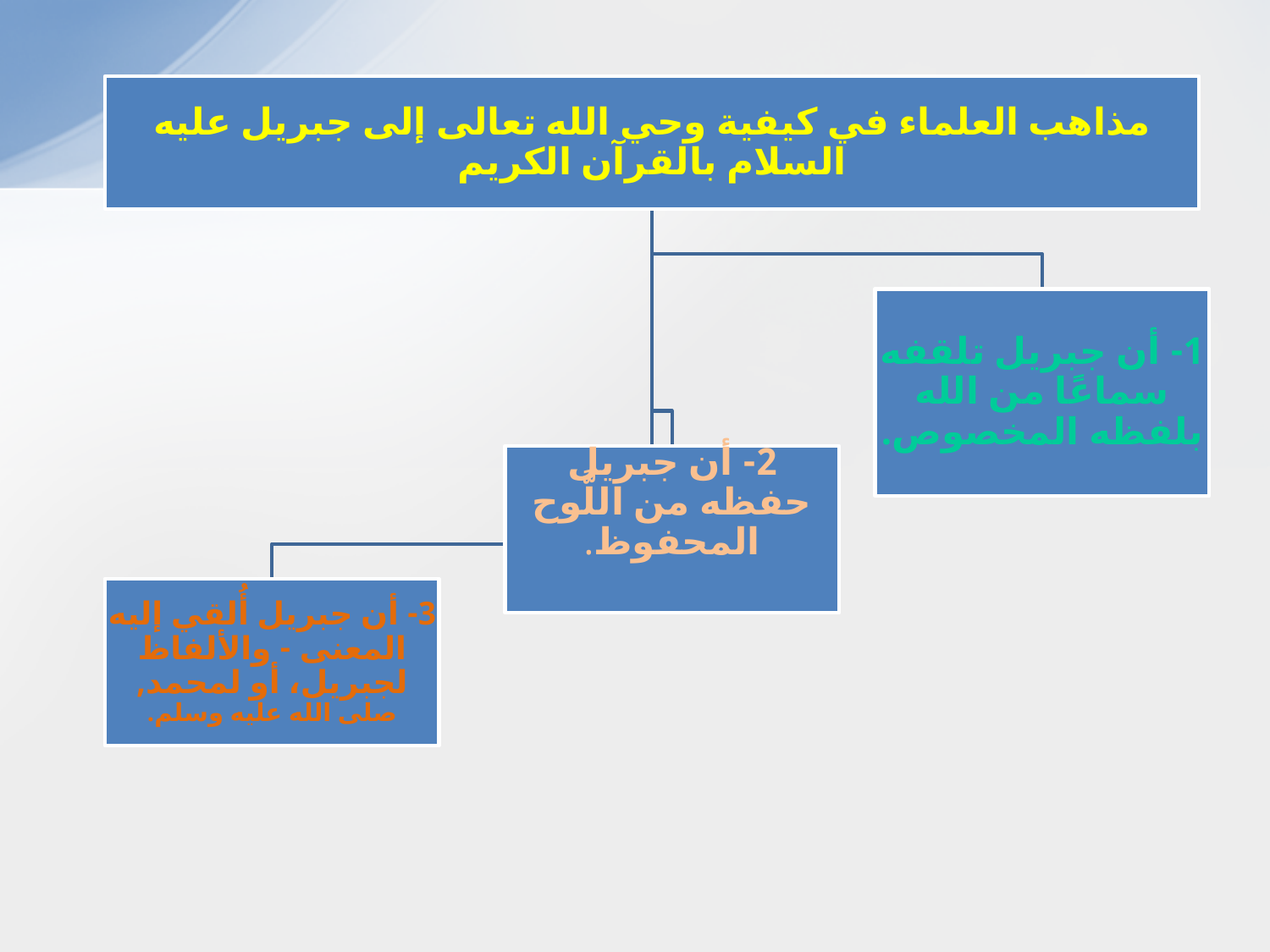

مذاهب العلماء في كيفية وحي الله تعالى إلى جبريل عليه السلام بالقرآن الكريم
3- أن جبريل أُلقي إليه المعنى - والألفاظ لجبريل، أو لمحمد, صلى الله عليه وسلم.
2- أن جبريل حفظه من اللَّوح المحفوظ.

1- أن جبريل تلقفه سماعًا من الله بلفظه المخصوص.